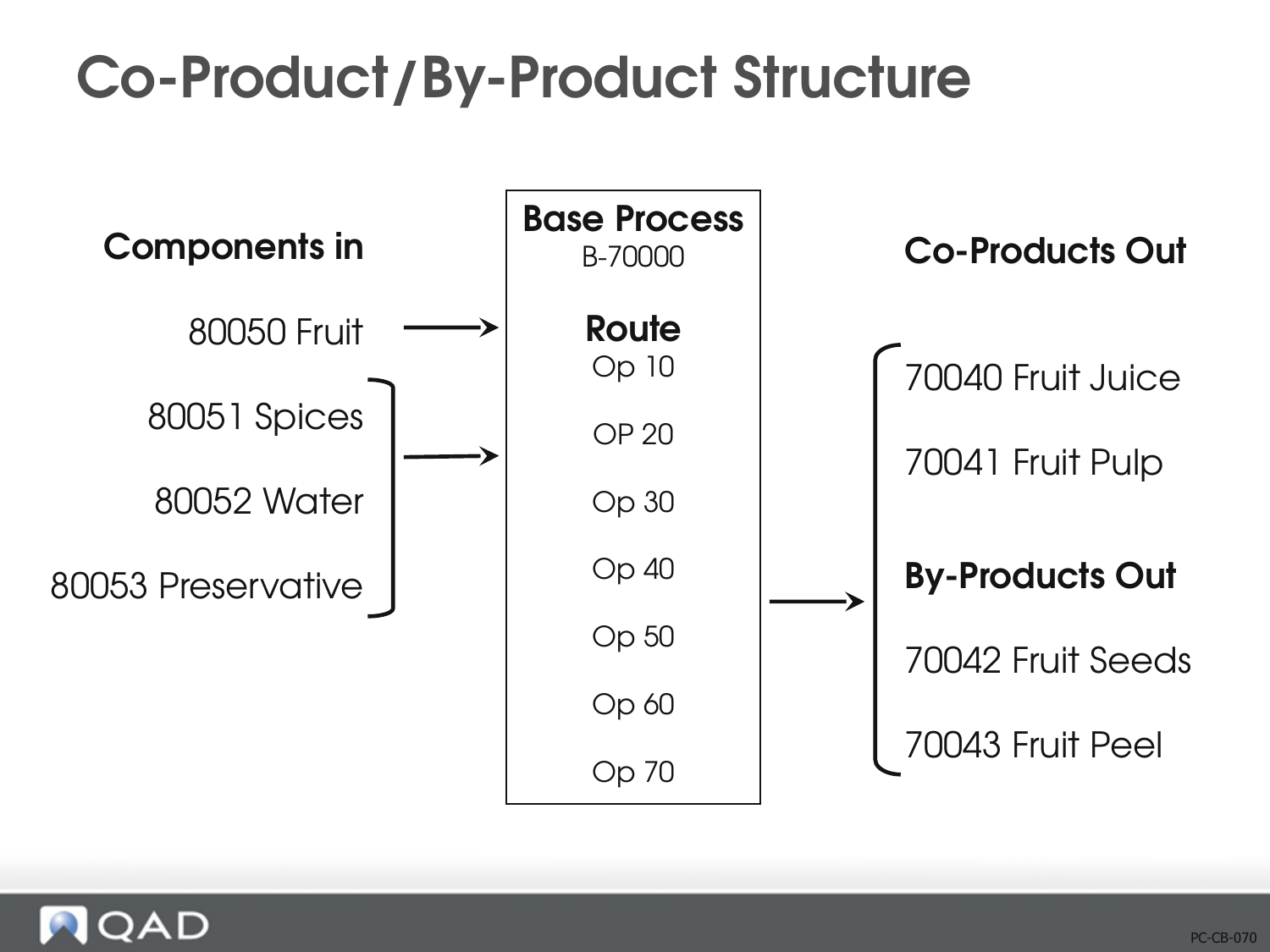

# Co-Product/By-Product Structure
Base Process
B-70000

Route
Op 10

OP 20

Op 30

Op 40

Op 50

Op 60

Op 70
Components in

80050 Fruit

80051 Spices

80052 Water

80053 Preservative
Co-Products Out

70040 Fruit Juice

70041 Fruit Pulp

By-Products Out

70042 Fruit Seeds

70043 Fruit Peel

PC-CB-070